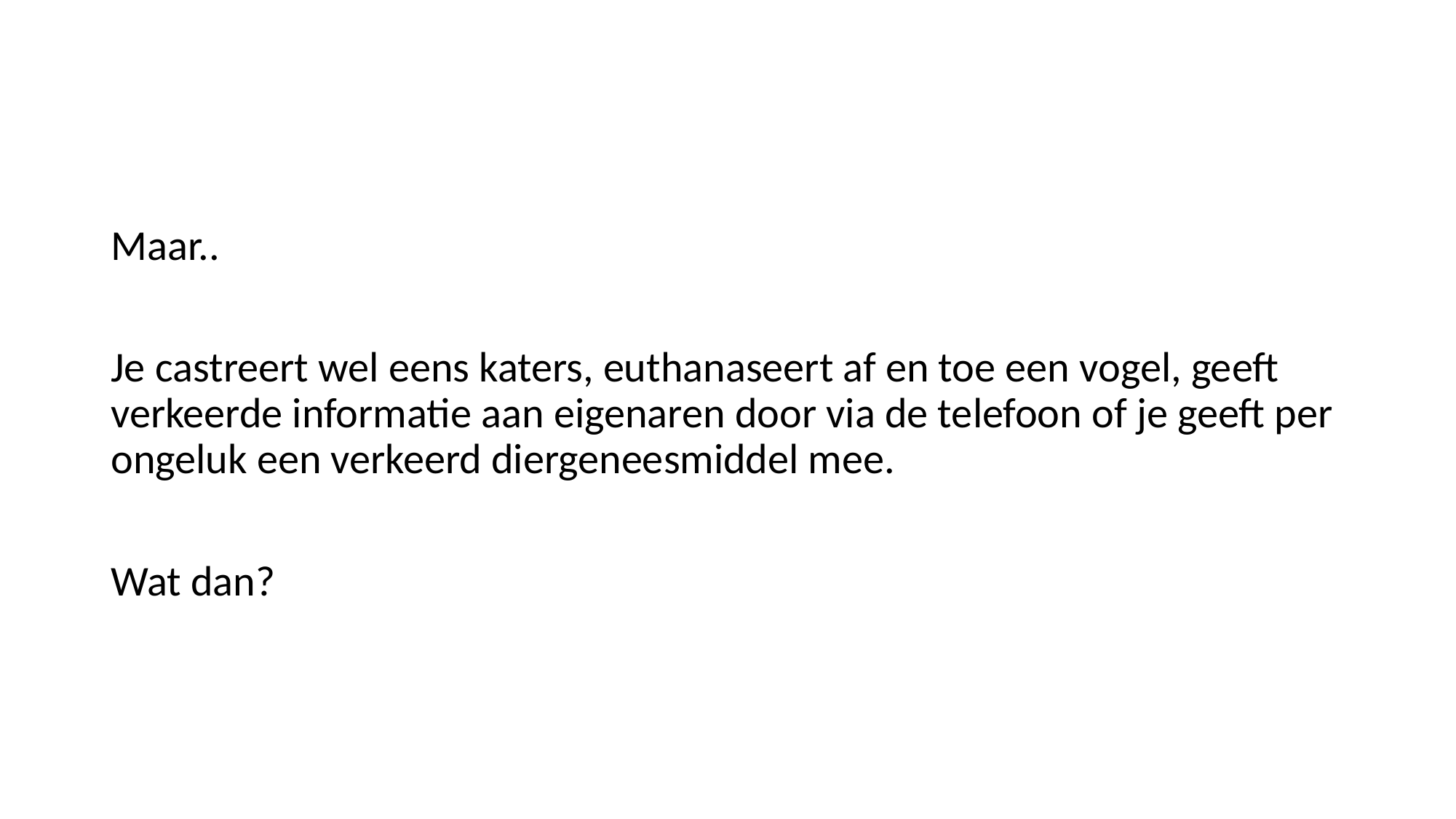

#
Maar..

Je castreert wel eens katers, euthanaseert af en toe een vogel, geeft verkeerde informatie aan eigenaren door via de telefoon of je geeft per ongeluk een verkeerd diergeneesmiddel mee.

Wat dan?